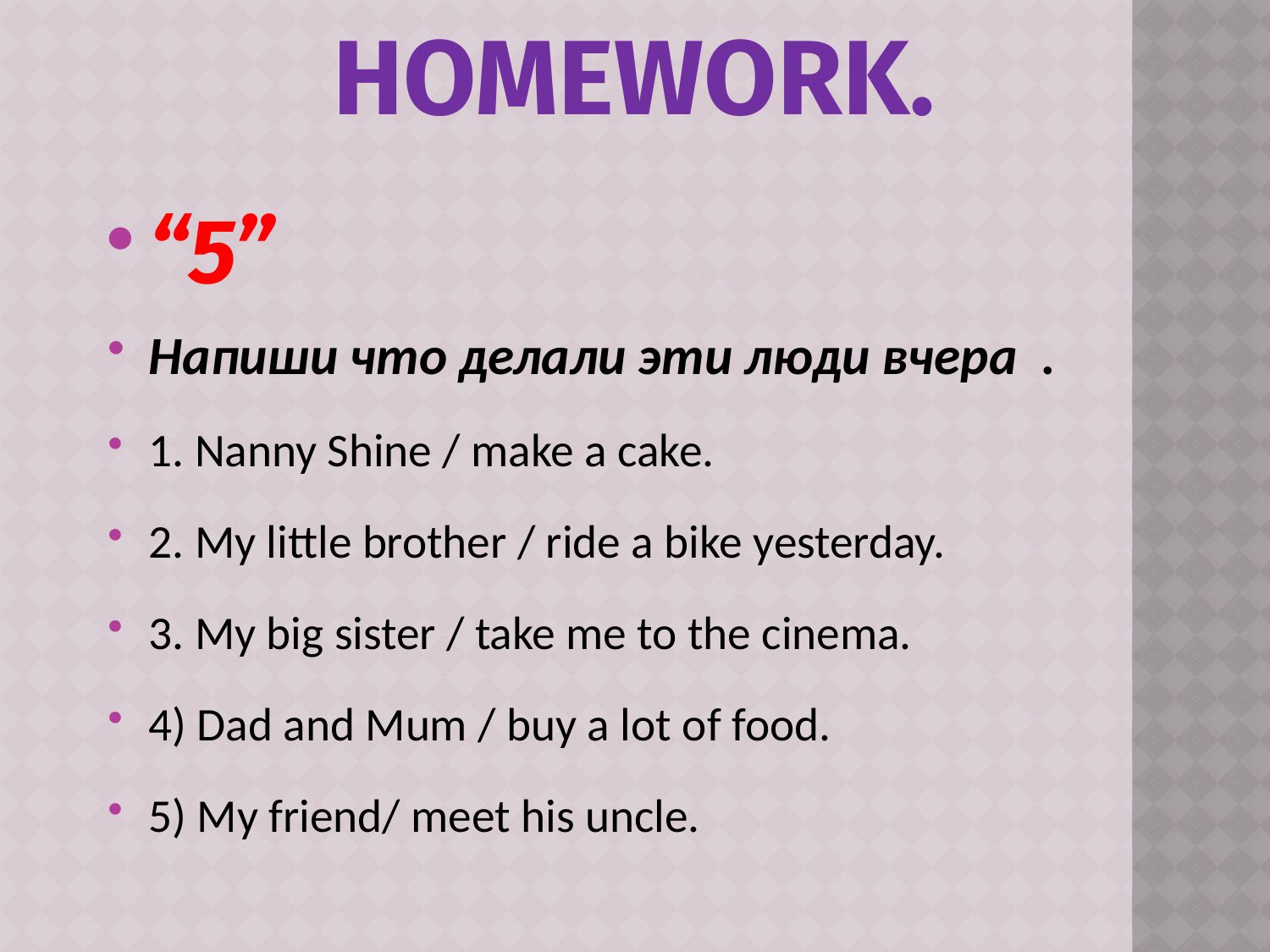

# Homework.
“5”
Напиши что делали эти люди вчера  .
1. Nanny Shine / make a cake.
2. My little brother / ride a bike yesterday.
3. My big sister / take me to the cinema.
4) Dad and Mum / buy a lot of food.
5) My friend/ meet his uncle.